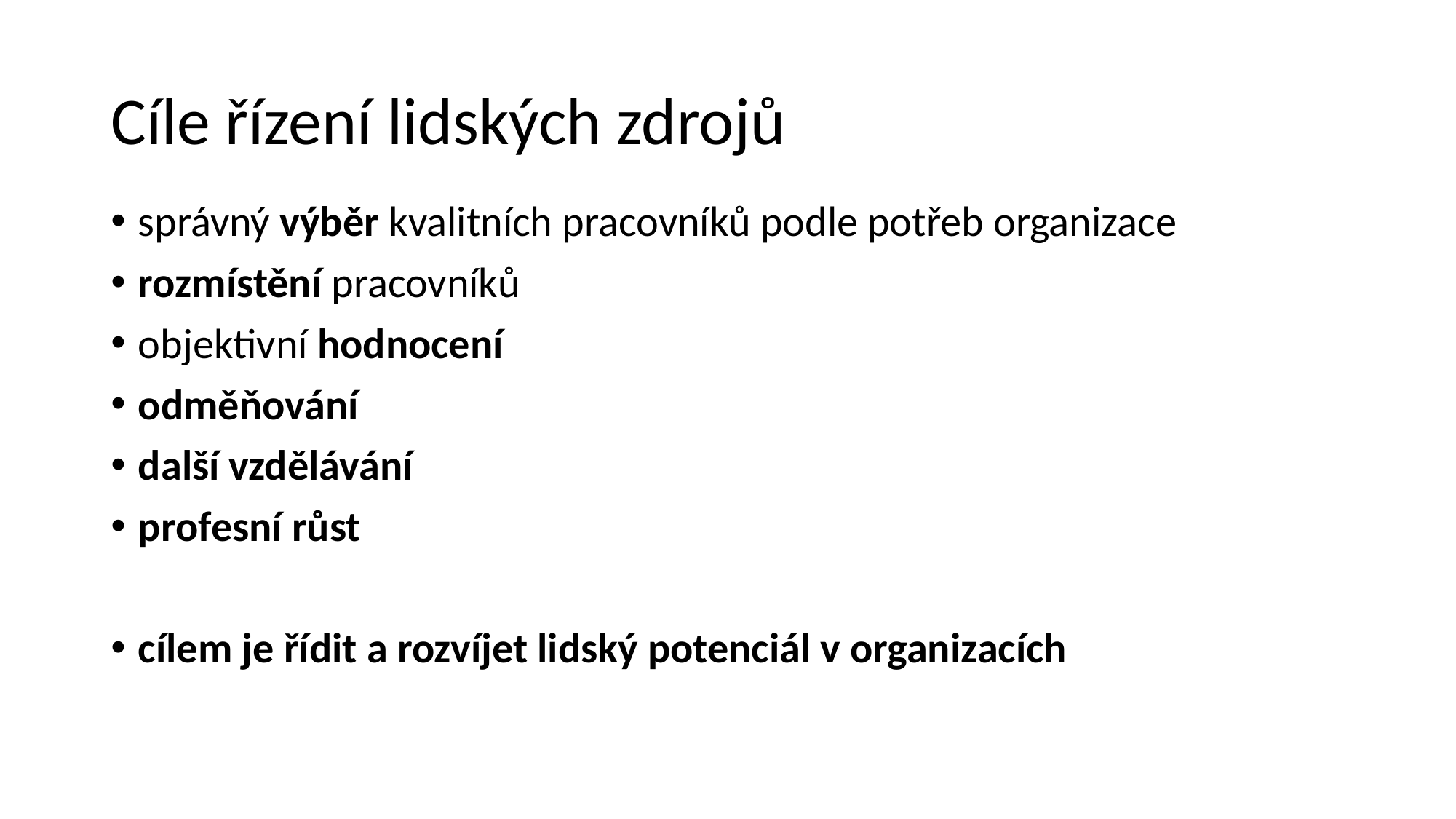

# Cíle řízení lidských zdrojů
správný výběr kvalitních pracovníků podle potřeb organizace
rozmístění pracovníků
objektivní hodnocení
odměňování
další vzdělávání
profesní růst

cílem je řídit a rozvíjet lidský potenciál v organizacích